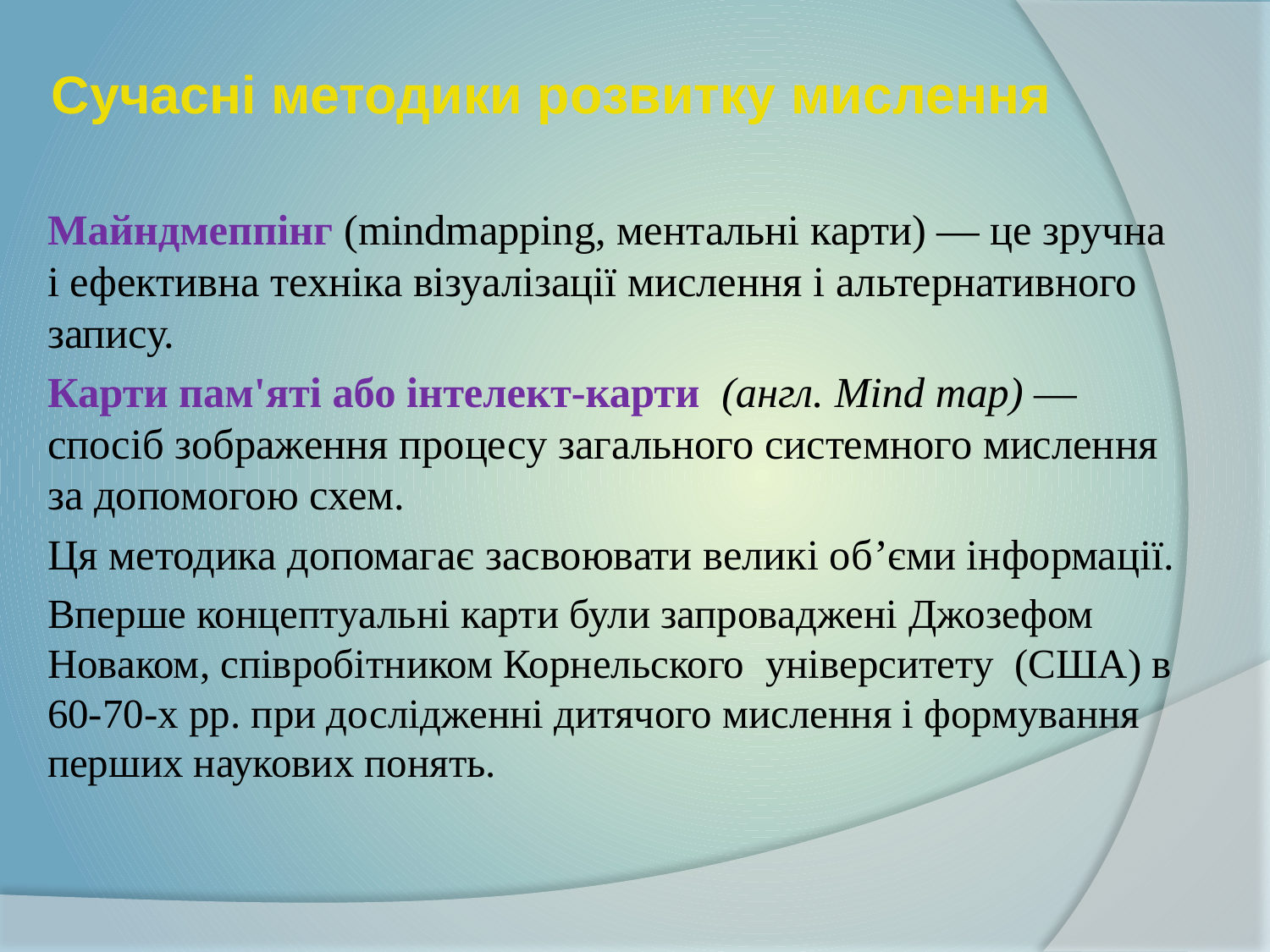

# Сучасні методики розвитку мислення
Майндмеппінг (mindmapping, ментальні карти) — це зручна і ефективна техніка візуалізації мислення і альтернативного запису.
Карти пам'яті або інтелект-карти  (англ. Mind map) — спосіб зображення процесу загального системного мислення за допомогою схем.
Ця методика допомагає засвоювати великі об’єми інформації.
Вперше концептуальні карти були запроваджені Джозефом Новаком, співробітником Корнельского  університету  (США) в 60-70-х рр. при дослідженні дитячого мислення і формування перших наукових понять.